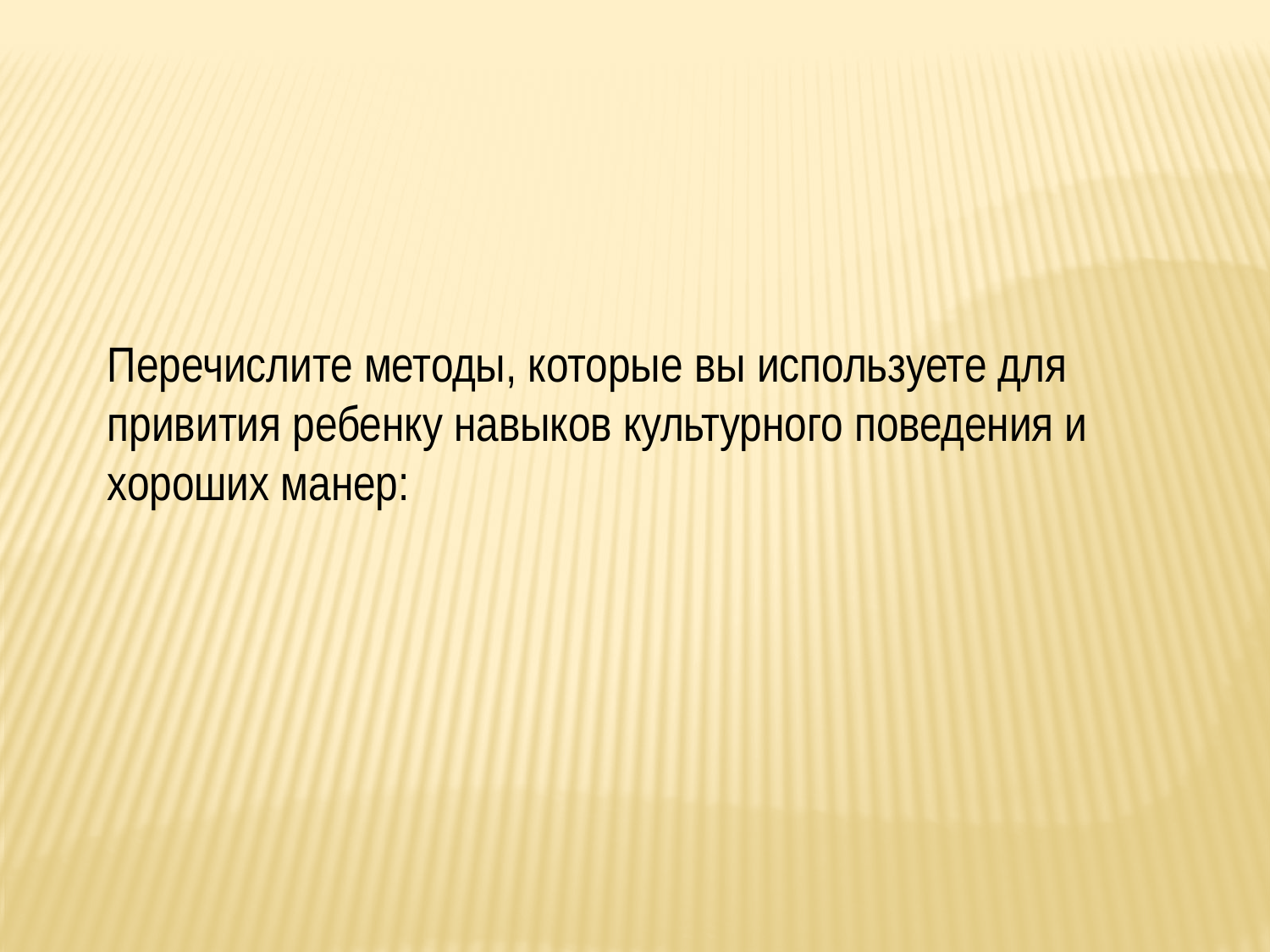

Перечислите методы, которые вы используете для привития ребенку навыков культурного поведения и хороших манер: